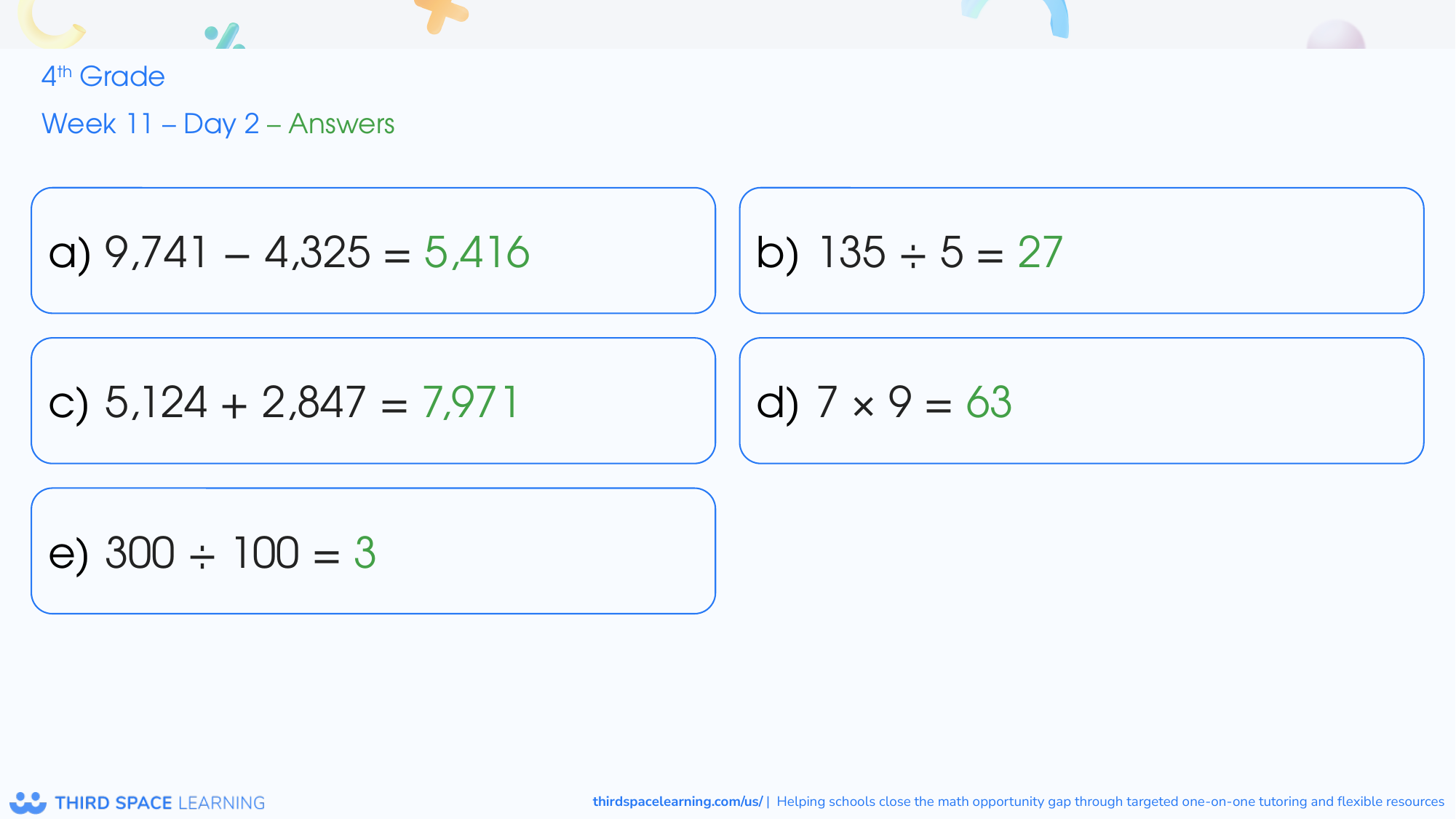

4th Grade
Week 11 – Day 2 – Answers
9,741 − 4,325 = 5,416
135 ÷ 5 = 27
5,124 + 2,847 = 7,971
7 × 9 = 63
300 ÷ 100 = 3